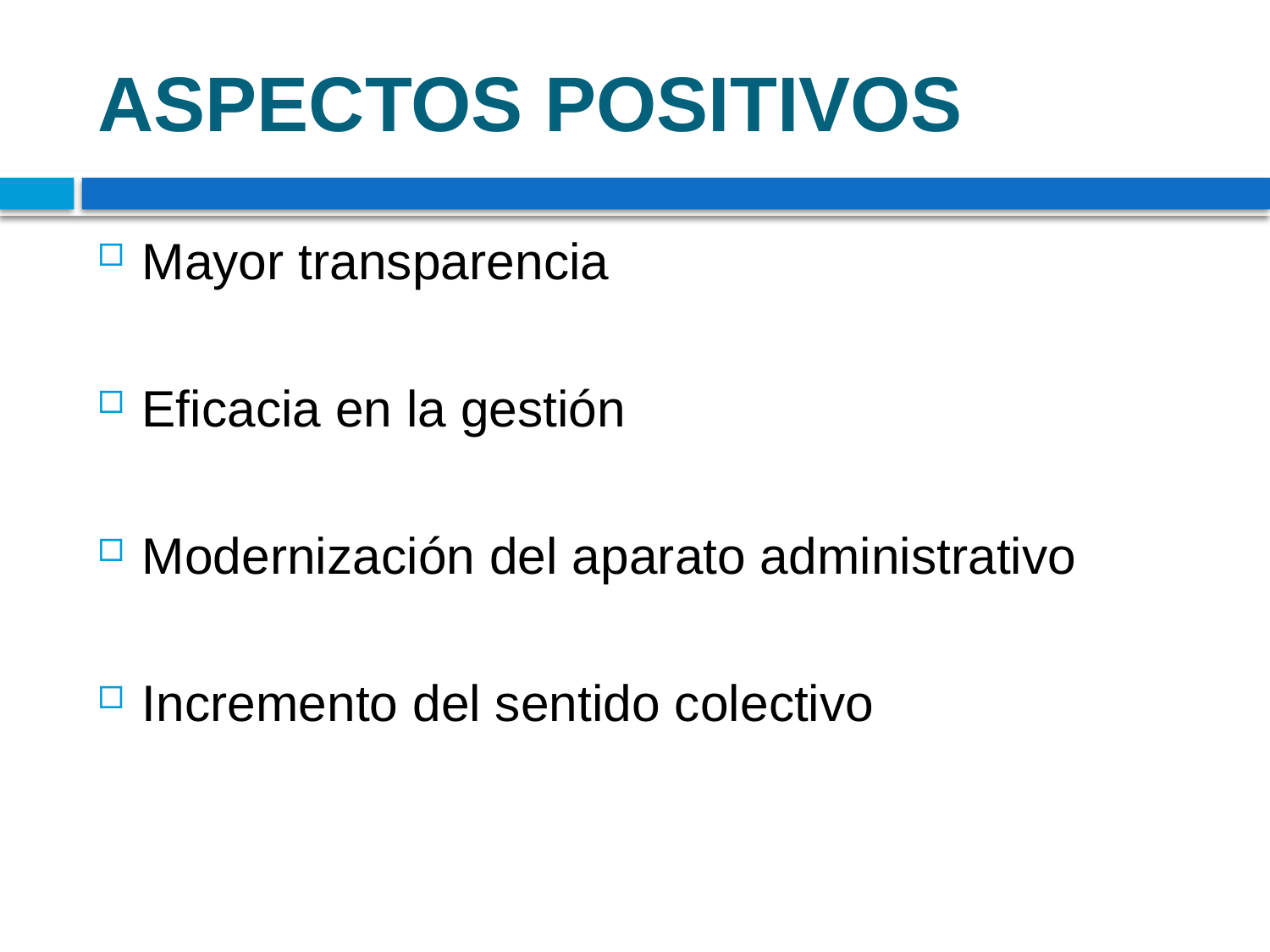

# ASPECTOS POSITIVOS
Mayor transparencia

Eficacia en la gestión

Modernización del aparato administrativo

Incremento del sentido colectivo